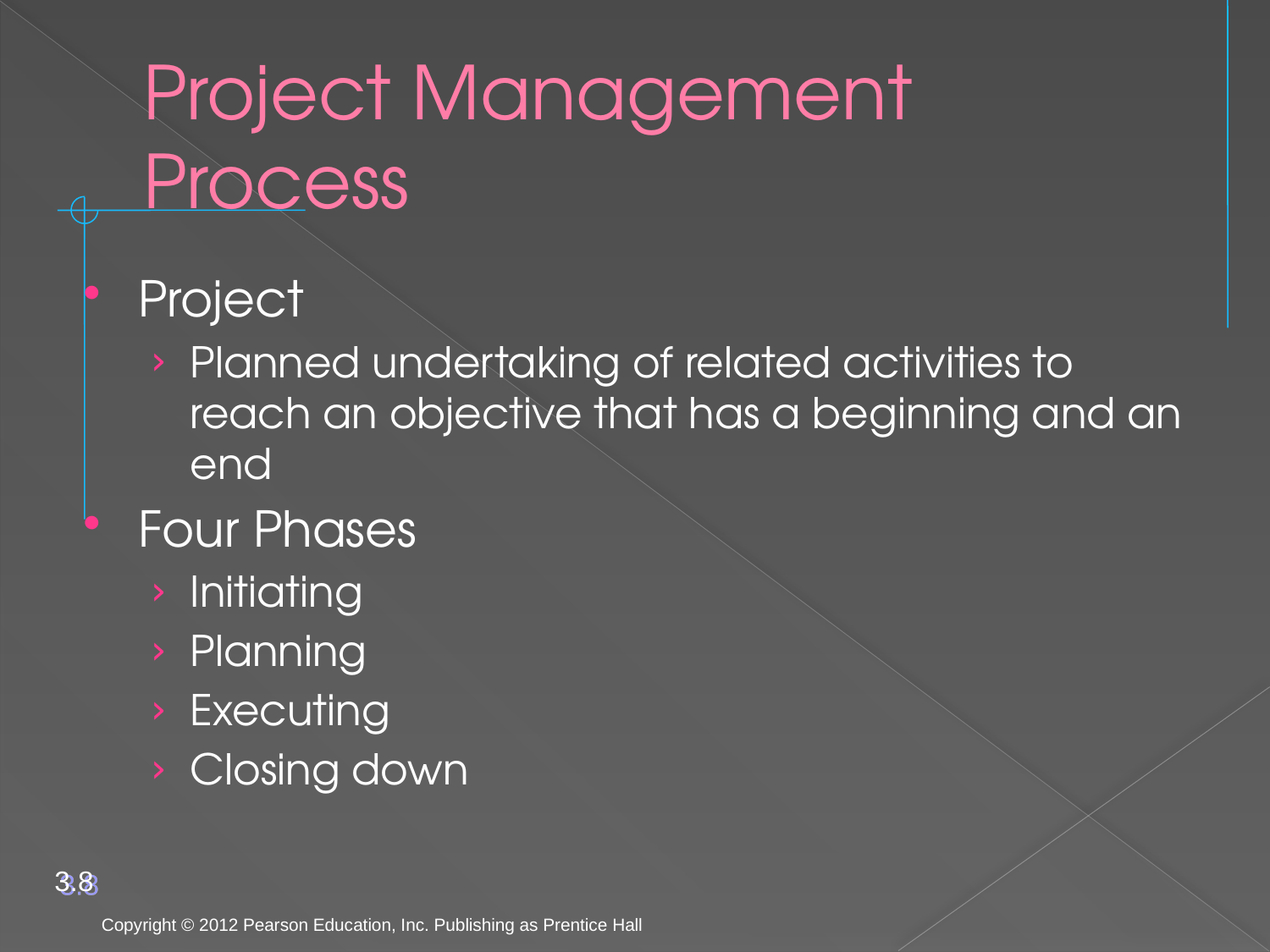

# Project Management Process
Project
Planned undertaking of related activities to reach an objective that has a beginning and an end
Four Phases
Initiating
Planning
Executing
Closing down
3.8
Copyright © 2012 Pearson Education, Inc. Publishing as Prentice Hall